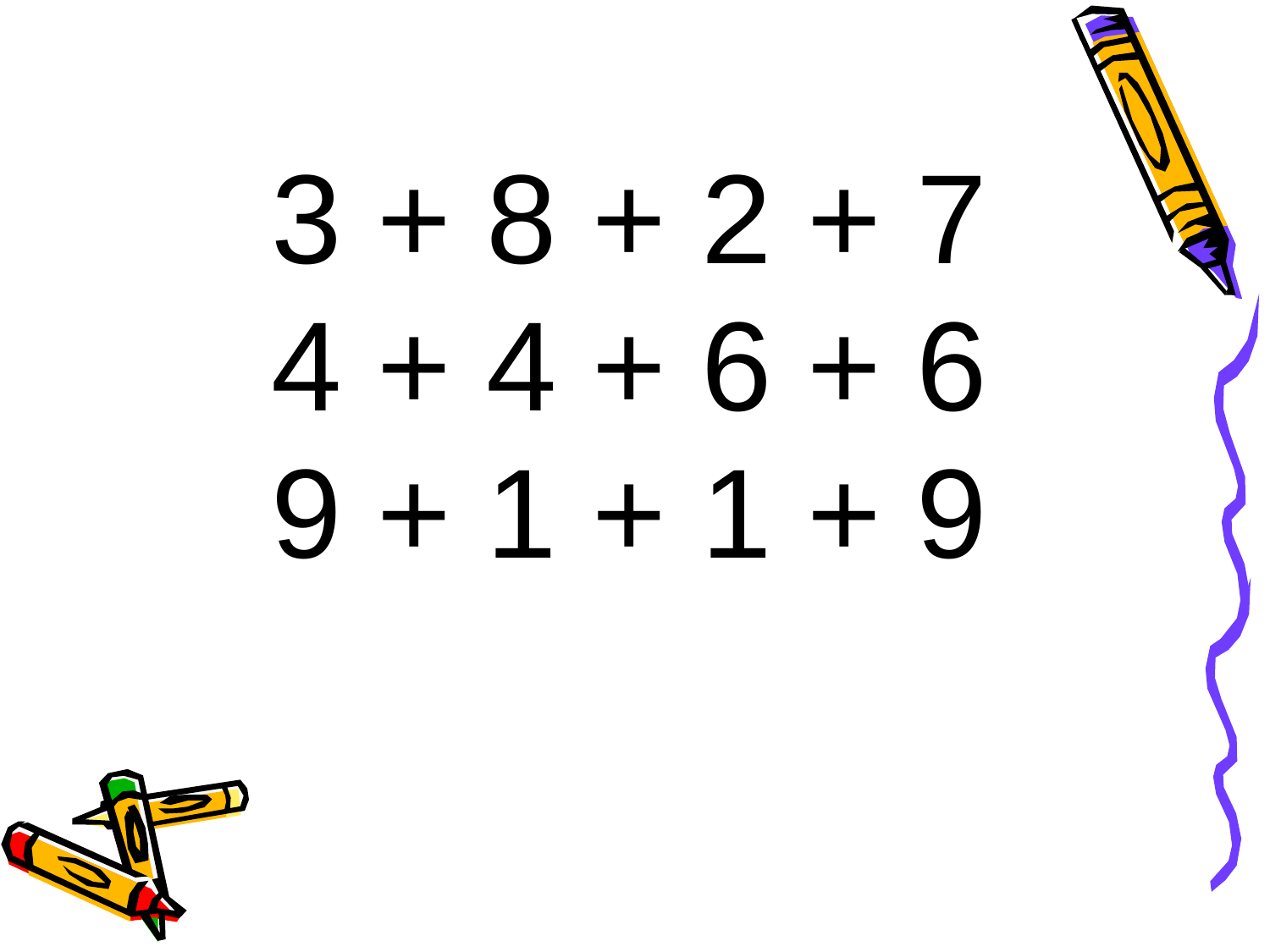

3 + 8 + 2 + 7
4 + 4 + 6 + 6
9 + 1 + 1 + 9